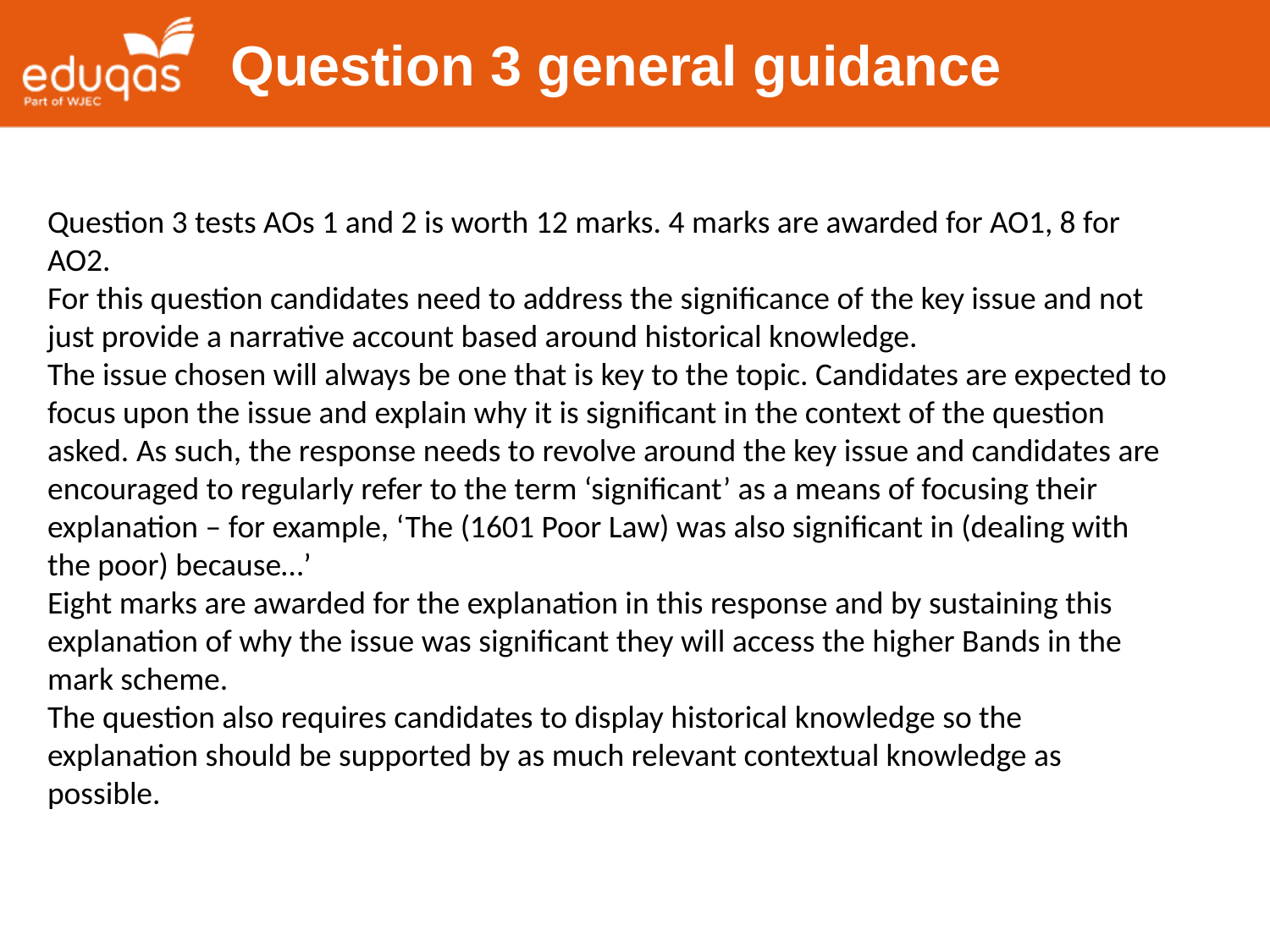

# Question 3 general guidance
Question 3 tests AOs 1 and 2 is worth 12 marks. 4 marks are awarded for AO1, 8 for AO2.
For this question candidates need to address the significance of the key issue and not just provide a narrative account based around historical knowledge.
The issue chosen will always be one that is key to the topic. Candidates are expected to focus upon the issue and explain why it is significant in the context of the question asked. As such, the response needs to revolve around the key issue and candidates are encouraged to regularly refer to the term ‘significant’ as a means of focusing their explanation – for example, ‘The (1601 Poor Law) was also significant in (dealing with the poor) because…’
Eight marks are awarded for the explanation in this response and by sustaining this explanation of why the issue was significant they will access the higher Bands in the mark scheme.
The question also requires candidates to display historical knowledge so the explanation should be supported by as much relevant contextual knowledge as possible.